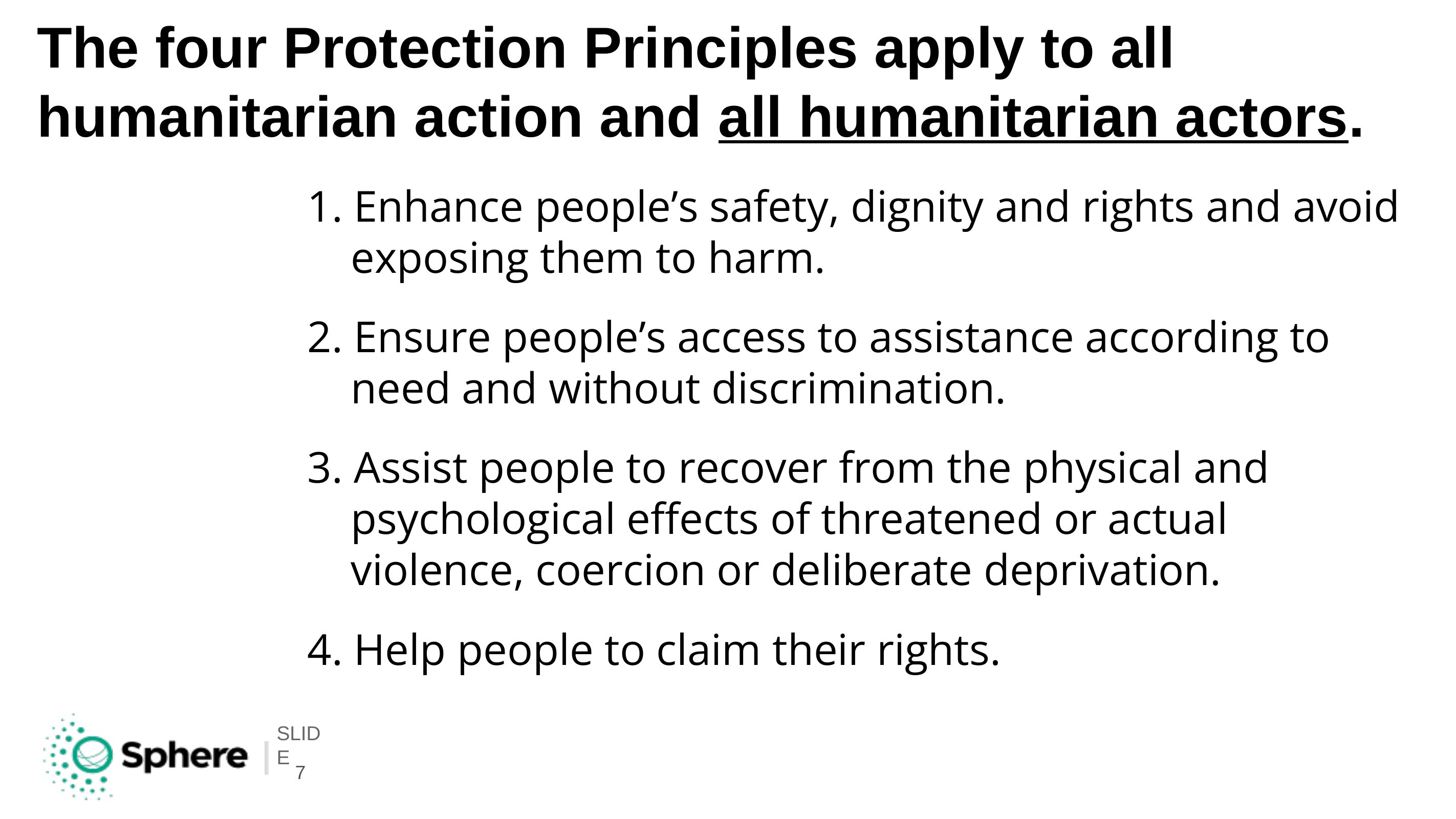

# The four Protection Principles apply to all humanitarian action and all humanitarian actors.
1. Enhance people’s safety, dignity and rights and avoid exposing them to harm.
2. Ensure people’s access to assistance according to need and without discrimination.
3. Assist people to recover from the physical and psychological effects of threatened or actual violence, coercion or deliberate deprivation.
4. Help people to claim their rights.
7
7